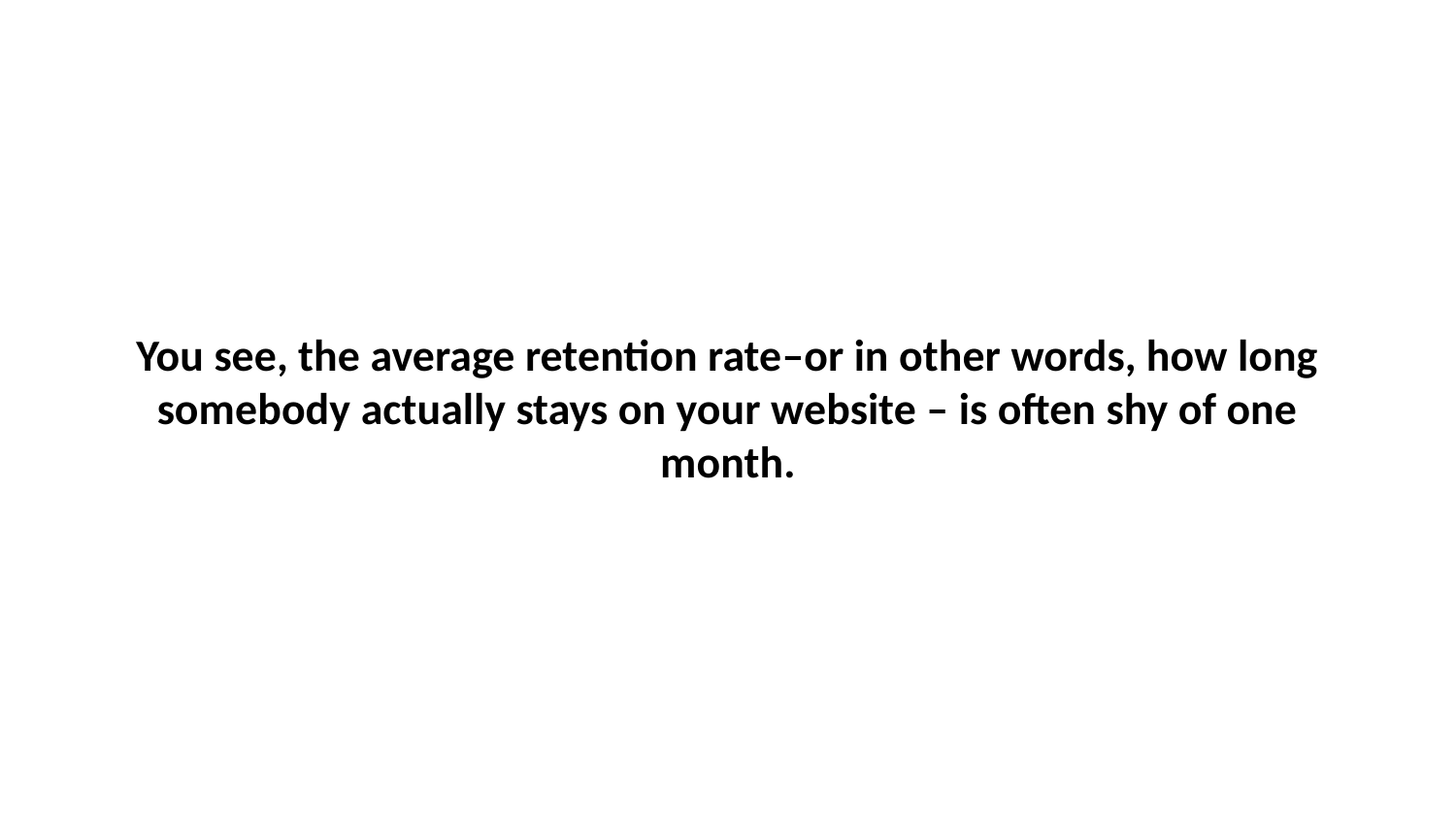

# You see, the average retention rate–or in other words, how long somebody actually stays on your website – is often shy of one month.